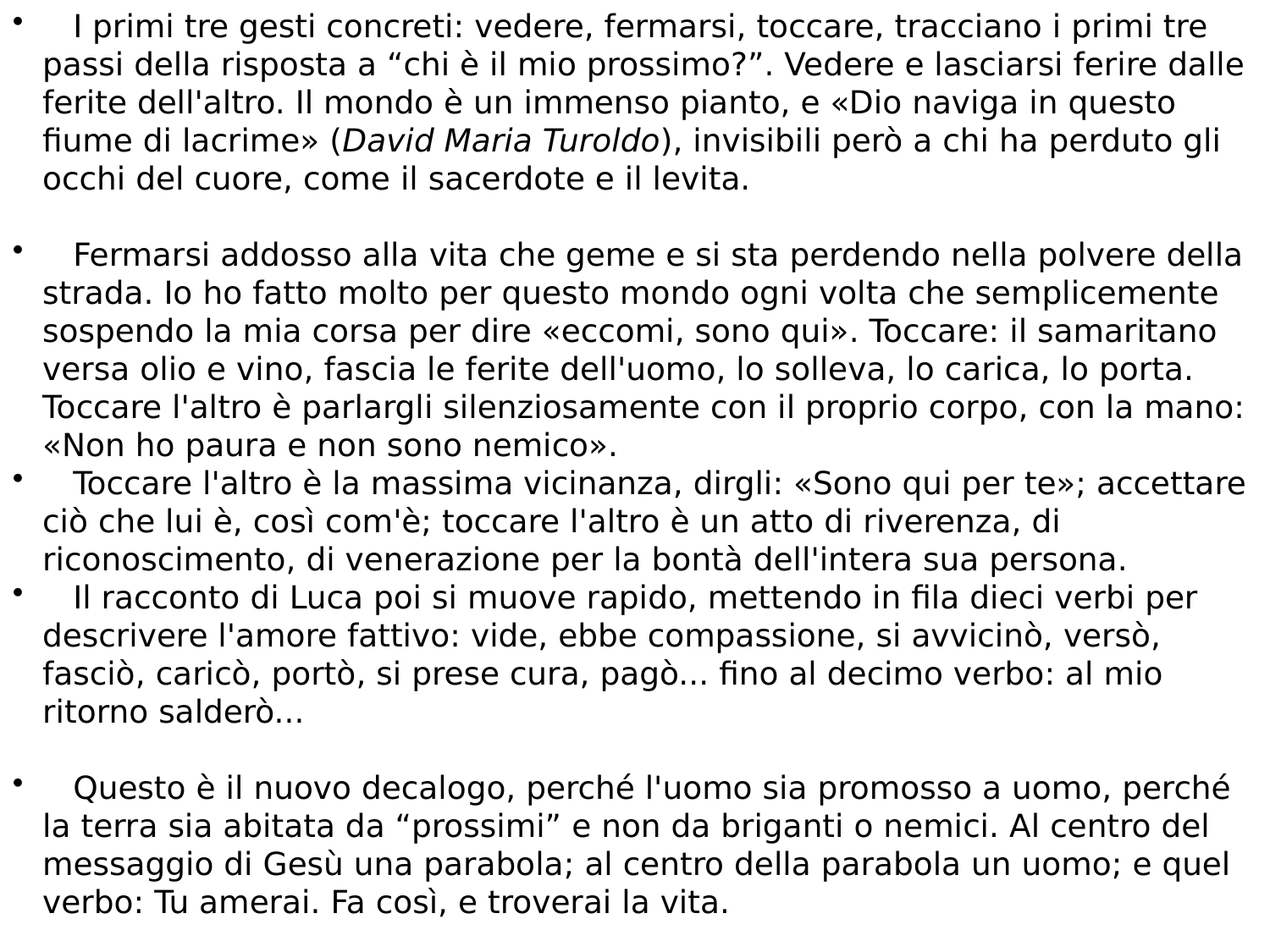

I primi tre gesti concreti: vedere, fermarsi, toccare, tracciano i primi tre passi della risposta a “chi è il mio prossimo?”. Vedere e lasciarsi ferire dalle ferite dell'altro. Il mondo è un immenso pianto, e «Dio naviga in questo fiume di lacrime» (David Maria Turoldo), invisibili però a chi ha perduto gli occhi del cuore, come il sacerdote e il levita.

   Fermarsi addosso alla vita che geme e si sta perdendo nella polvere della strada. Io ho fatto molto per questo mondo ogni volta che semplicemente sospendo la mia corsa per dire «eccomi, sono qui». Toccare: il samaritano versa olio e vino, fascia le ferite dell'uomo, lo solleva, lo carica, lo porta. Toccare l'altro è parlargli silenziosamente con il proprio corpo, con la mano: «Non ho paura e non sono nemico».
   Toccare l'altro è la massima vicinanza, dirgli: «Sono qui per te»; accettare ciò che lui è, così com'è; toccare l'altro è un atto di riverenza, di riconoscimento, di venerazione per la bontà dell'intera sua persona.
   Il racconto di Luca poi si muove rapido, mettendo in fila dieci verbi per descrivere l'amore fattivo: vide, ebbe compassione, si avvicinò, versò, fasciò, caricò, portò, si prese cura, pagò... fino al decimo verbo: al mio ritorno salderò...

   Questo è il nuovo decalogo, perché l'uomo sia promosso a uomo, perché la terra sia abitata da “prossimi” e non da briganti o nemici. Al centro del messaggio di Gesù una parabola; al centro della parabola un uomo; e quel verbo: Tu amerai. Fa così, e troverai la vita.